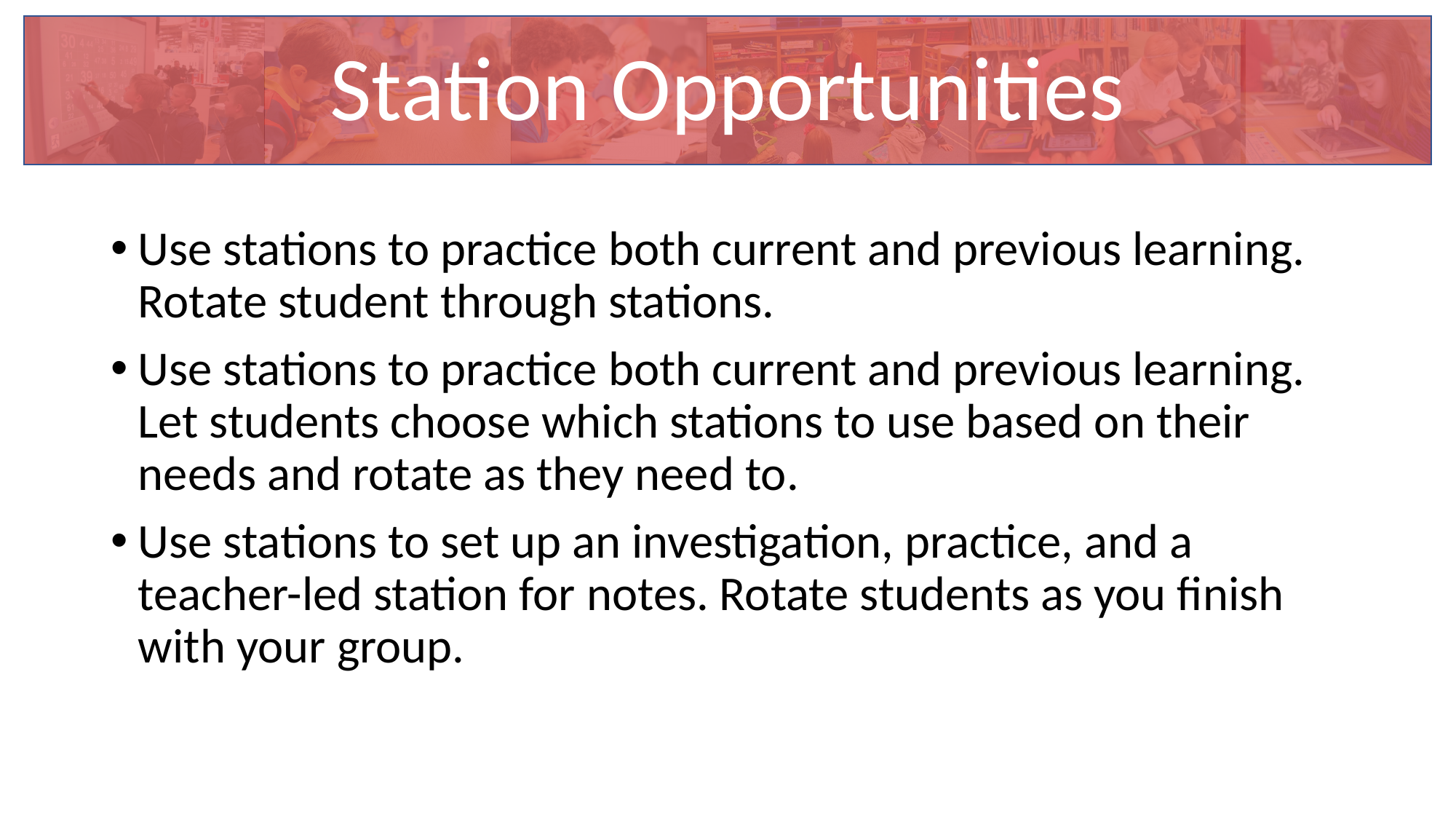

# Station Opportunities
Use stations to practice both current and previous learning. Rotate student through stations.
Use stations to practice both current and previous learning. Let students choose which stations to use based on their needs and rotate as they need to.
Use stations to set up an investigation, practice, and a teacher-led station for notes. Rotate students as you finish with your group.